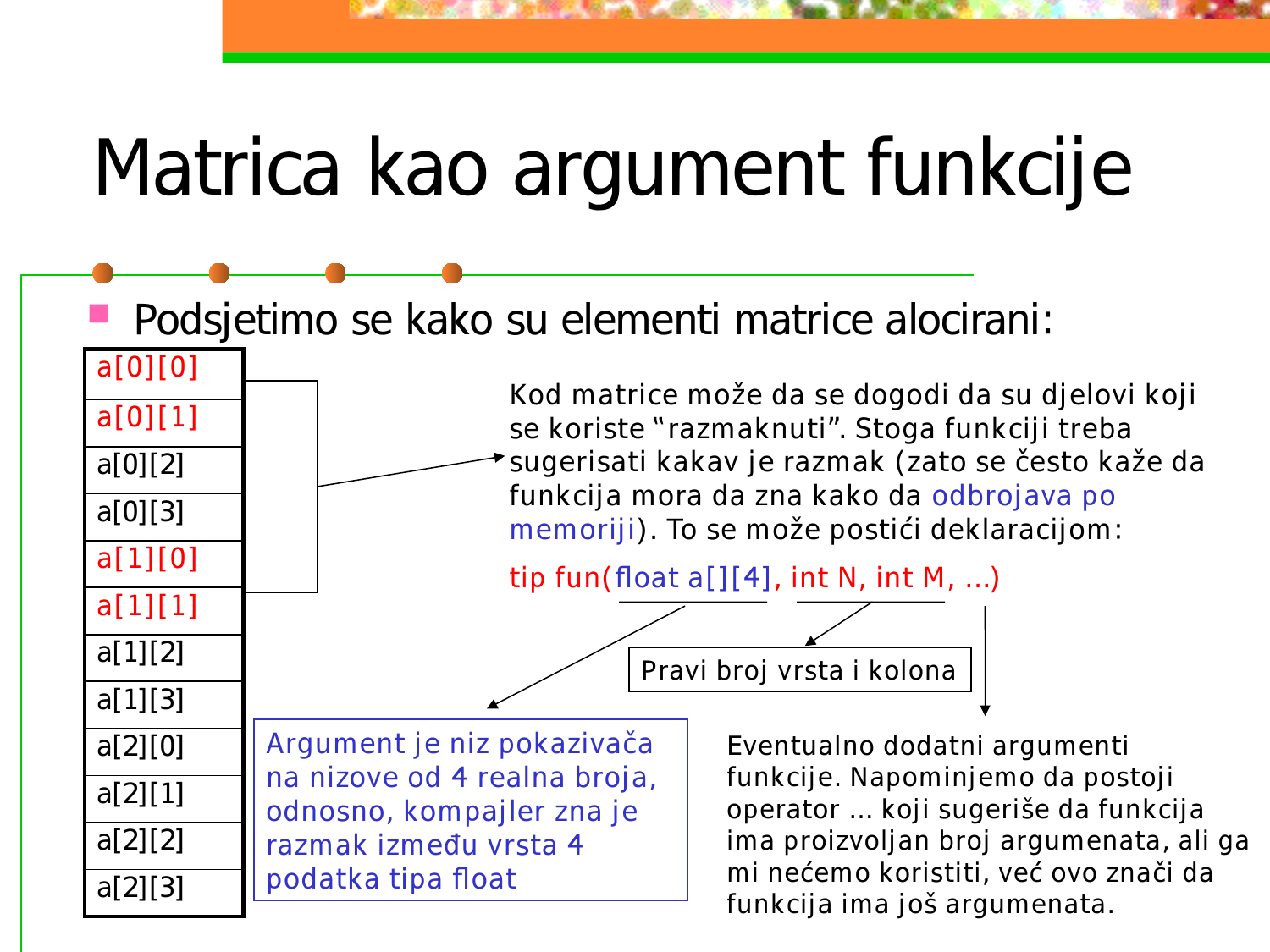

# Matrica kao argument funkcije
Podsjetimo se kako su elementi matrice alocirani:
| a[0][0] |
| --- |
| a[0][1] |
| a[0][2] |
| a[0][3] |
| a[1][0] |
| a[1][1] |
| a[1][2] |
| a[1][3] |
| a[2][0] |
| a[2][1] |
| a[2][2] |
| a[2][3] |
Kod matrice može da se dogodi da su djelovi koji se koriste “razmaknuti”. Stoga funkciji treba sugerisati kakav je razmak (zato se često kaže da funkcija mora da zna kako da odbrojava po memoriji). To se može postići deklaracijom:
tip fun(float a[][4], int N, int M, ...)

Pravi broj vrsta i kolona
Argument je niz pokazivača na nizove od 4 realna broja, odnosno, kompajler zna je razmak između vrsta 4 podatka tipa float
Eventualno dodatni argumenti funkcije. Napominjemo da postoji operator ... koji sugeriše da funkcija ima proizvoljan broj argumenata, ali ga mi nećemo koristiti, već ovo znači da funkcija ima još argumenata.